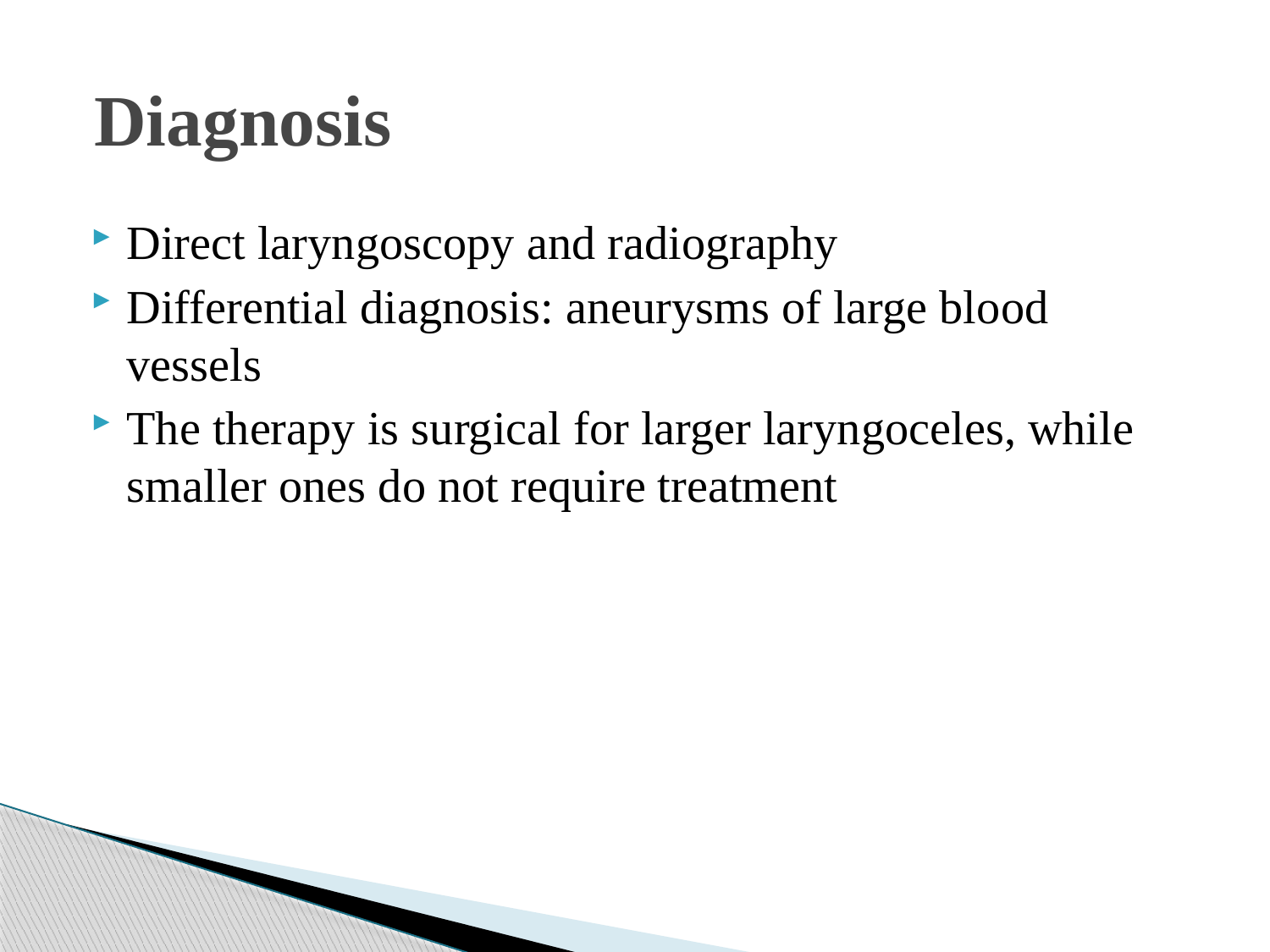

# Diagnosis
Direct laryngoscopy and radiography
Differential diagnosis: aneurysms of large blood vessels
The therapy is surgical for larger laryngoceles, while smaller ones do not require treatment